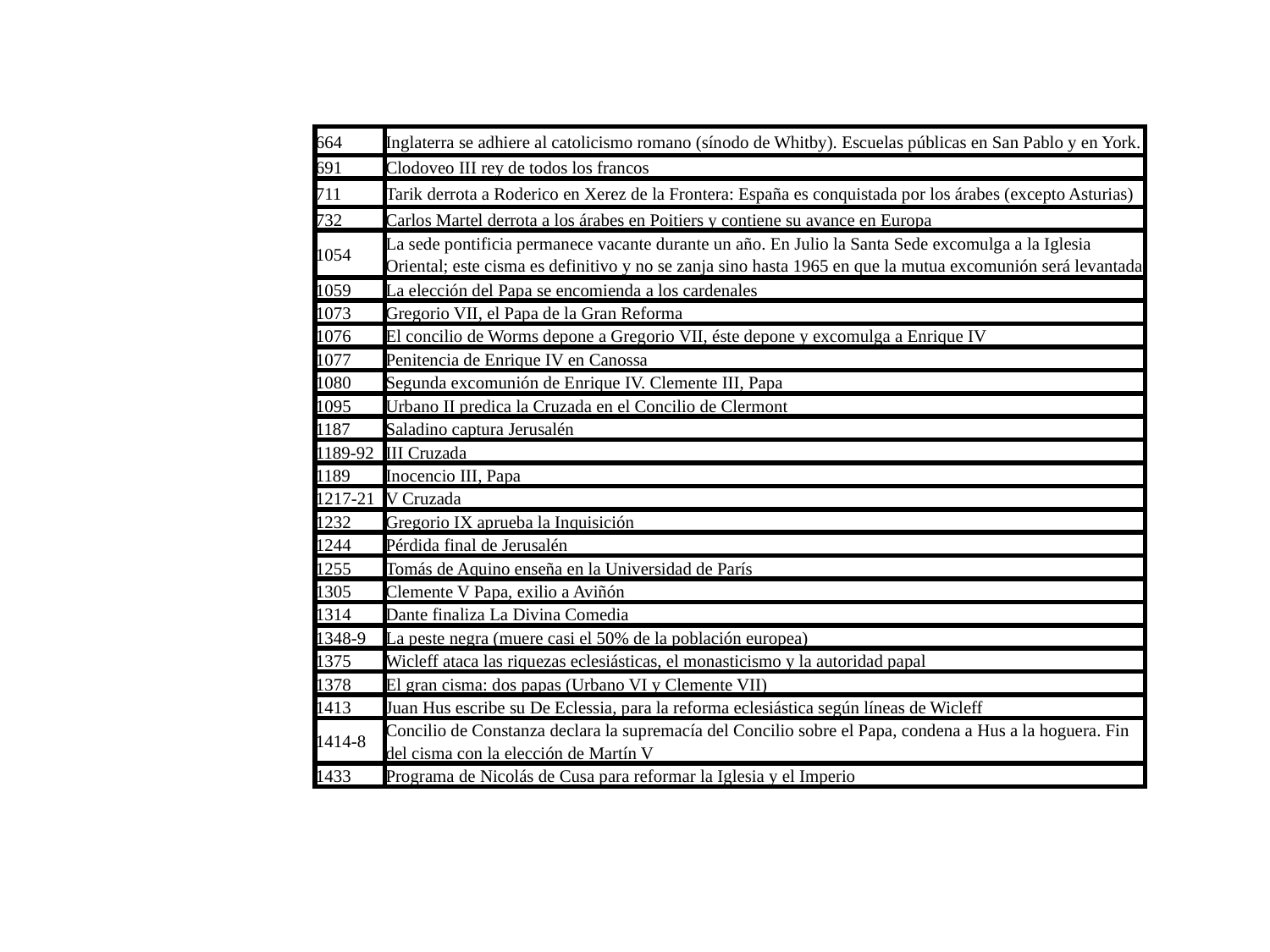

#
| 664 | Inglaterra se adhiere al catolicismo romano (sínodo de Whitby). Escuelas públicas en San Pablo y en York. |
| --- | --- |
| 691 | Clodoveo III rey de todos los francos |
| 711 | Tarik derrota a Roderico en Xerez de la Frontera: España es conquistada por los árabes (excepto Asturias) |
| 732 | Carlos Martel derrota a los árabes en Poitiers y contiene su avance en Europa |
| 1054 | La sede pontificia permanece vacante durante un año. En Julio la Santa Sede excomulga a la Iglesia Oriental; este cisma es definitivo y no se zanja sino hasta 1965 en que la mutua excomunión será levantada |
| 1059 | La elección del Papa se encomienda a los cardenales |
| 1073 | Gregorio VII, el Papa de la Gran Reforma |
| 1076 | El concilio de Worms depone a Gregorio VII, éste depone y excomulga a Enrique IV |
| 1077 | Penitencia de Enrique IV en Canossa |
| 1080 | Segunda excomunión de Enrique IV. Clemente III, Papa |
| 1095 | Urbano II predica la Cruzada en el Concilio de Clermont |
| 1187 | Saladino captura Jerusalén |
| 1189-92 | III Cruzada |
| 1189 | Inocencio III, Papa |
| 1217-21 | V Cruzada |
| 1232 | Gregorio IX aprueba la Inquisición |
| 1244 | Pérdida final de Jerusalén |
| 1255 | Tomás de Aquino enseña en la Universidad de París |
| 1305 | Clemente V Papa, exilio a Aviñón |
| 1314 | Dante finaliza La Divina Comedia |
| 1348-9 | La peste negra (muere casi el 50% de la población europea) |
| 1375 | Wicleff ataca las riquezas eclesiásticas, el monasticismo y la autoridad papal |
| 1378 | El gran cisma: dos papas (Urbano VI y Clemente VII) |
| 1413 | Juan Hus escribe su De Eclessia, para la reforma eclesiástica según líneas de Wicleff |
| 1414-8 | Concilio de Constanza declara la supremacía del Concilio sobre el Papa, condena a Hus a la hoguera. Fin del cisma con la elección de Martín V |
| 1433 | Programa de Nicolás de Cusa para reformar la Iglesia y el Imperio |